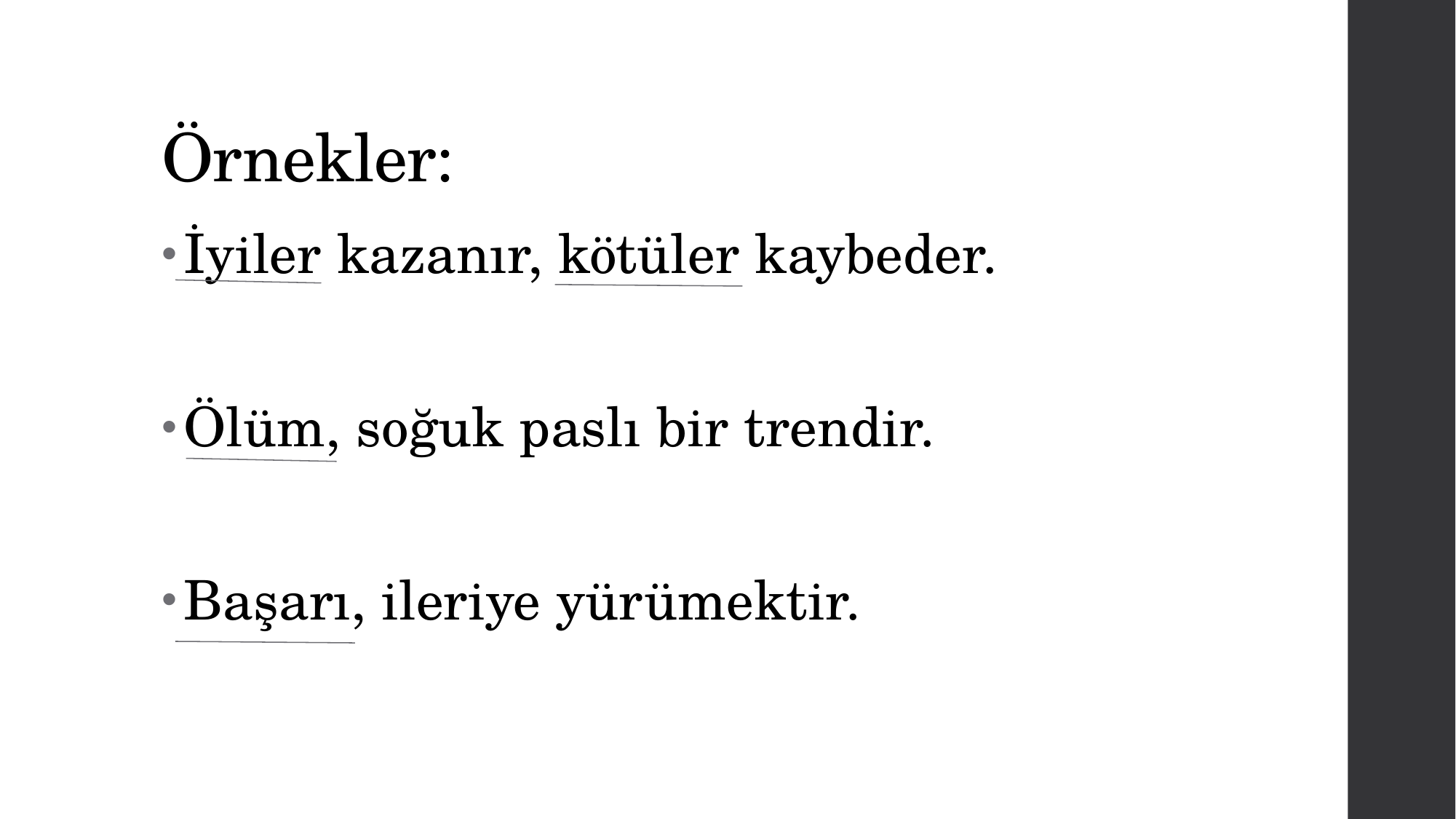

# Örnekler:
İyiler kazanır, kötüler kaybeder.

Ölüm, soğuk paslı bir trendir.

Başarı, ileriye yürümektir.